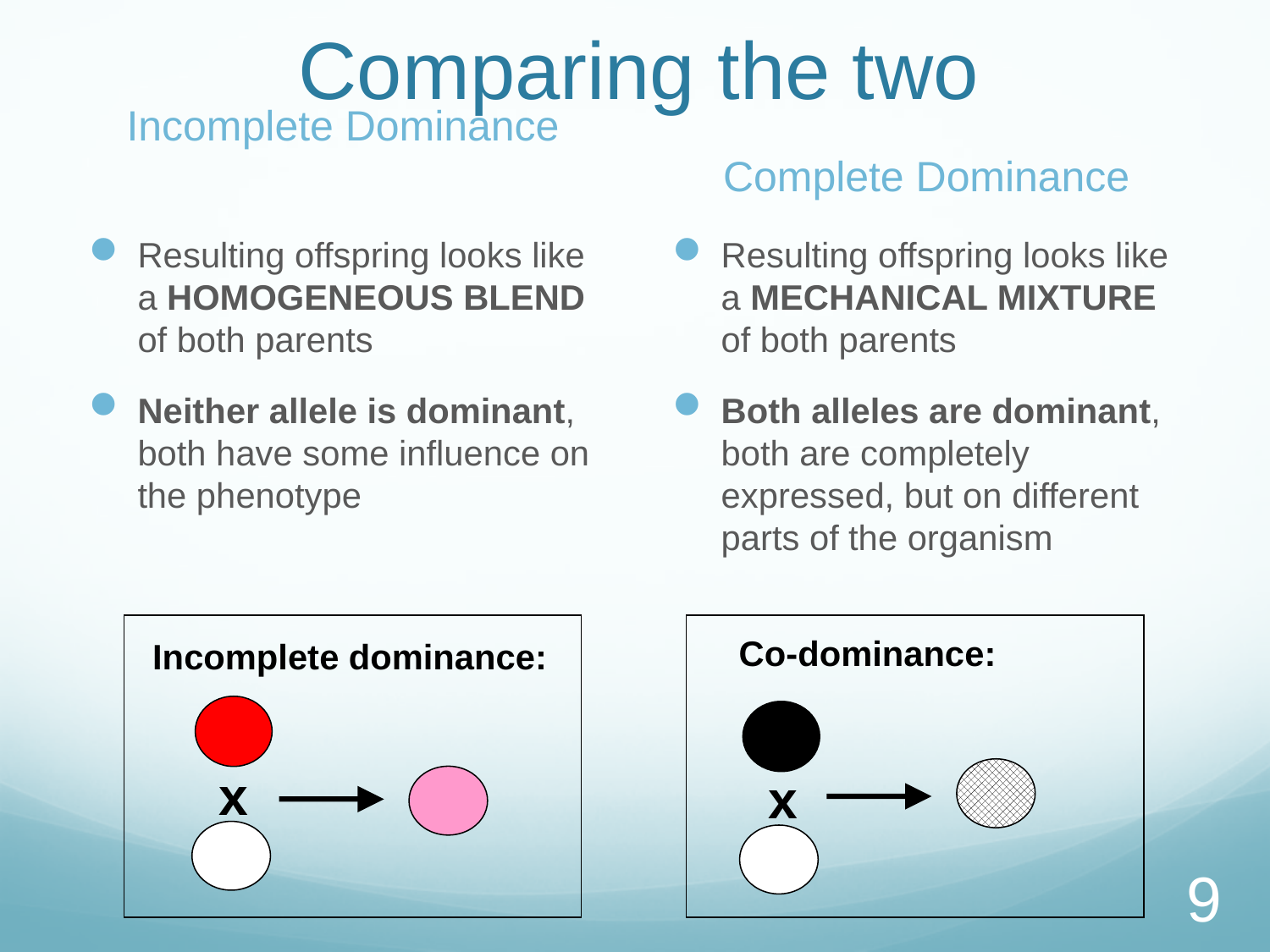

# Comparing the two
Incomplete Dominance
Complete Dominance
Resulting offspring looks like a HOMOGENEOUS BLEND of both parents
Neither allele is dominant, both have some influence on the phenotype

Resulting offspring looks like a MECHANICAL MIXTURE of both parents
Both alleles are dominant, both are completely expressed, but on different parts of the organism

Co-dominance:
Incomplete dominance:

x

x

9